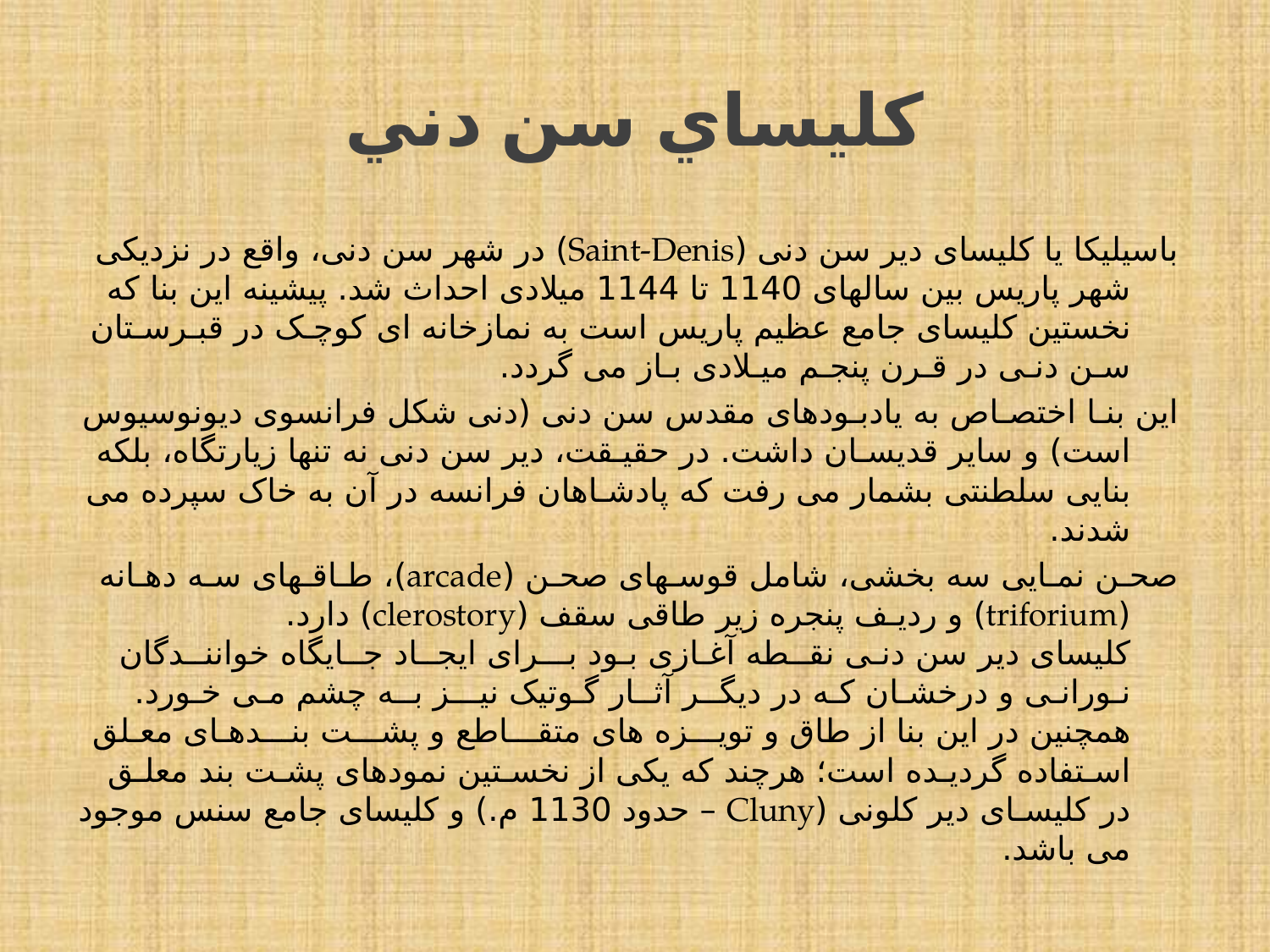

# كليساي سن دني
باسیلیکا یا کلیسای دیر سن دنی (Saint-Denis) در شهر سن دنی، واقع در نزدیکی شهر پاریس بین سالهای 1140 تا 1144 میلادی احداث شد. پیشینه این بنا که نخستین کلیسای جامع عظیم پاریس است به نمازخانه ای کوچـک در قبـرسـتان سـن دنـی در قـرن پنجـم میـلادی بـاز می گردد.
این بنـا اختصـاص به یادبـودهای مقدس سن دنی (دنی شکل فرانسوی دیونوسیوس است) و سایر قدیسـان داشت. در حقیـقت، دیر سن دنی نه تنها زیارتگاه، بلکه بنایی سلطنتی بشمار می رفت که پادشـاهان فرانسه در آن به خاک سپرده می شدند.
صحـن نمـایی سه بخشی، شامل قوسـهای صحـن (arcade)، طـاقـهای سـه دهـانه (triforium) و ردیـف پنجره زیر طاقی سقف (clerostory) دارد.
کلیسای دیر سن دنـی نقــطه آغـازی بـود بـــرای ایجــاد جــایگاه خواننــدگان نـورانـی و درخشـان کـه در دیگــر آثــار گـوتیک نیـــز بــه چشم مـی خـورد. همچنین در این بنا از طاق و تویـــزه های متقـــاطع و پشـــت بنـــدهـای معـلق اسـتفاده گردیـده است؛ هرچند که یکی از نخسـتین نمودهای پشـت بند معلـق در کلیسـای دیر کلونی (Cluny – حدود 1130 م.) و کلیسای جامع سنس موجود می باشد.